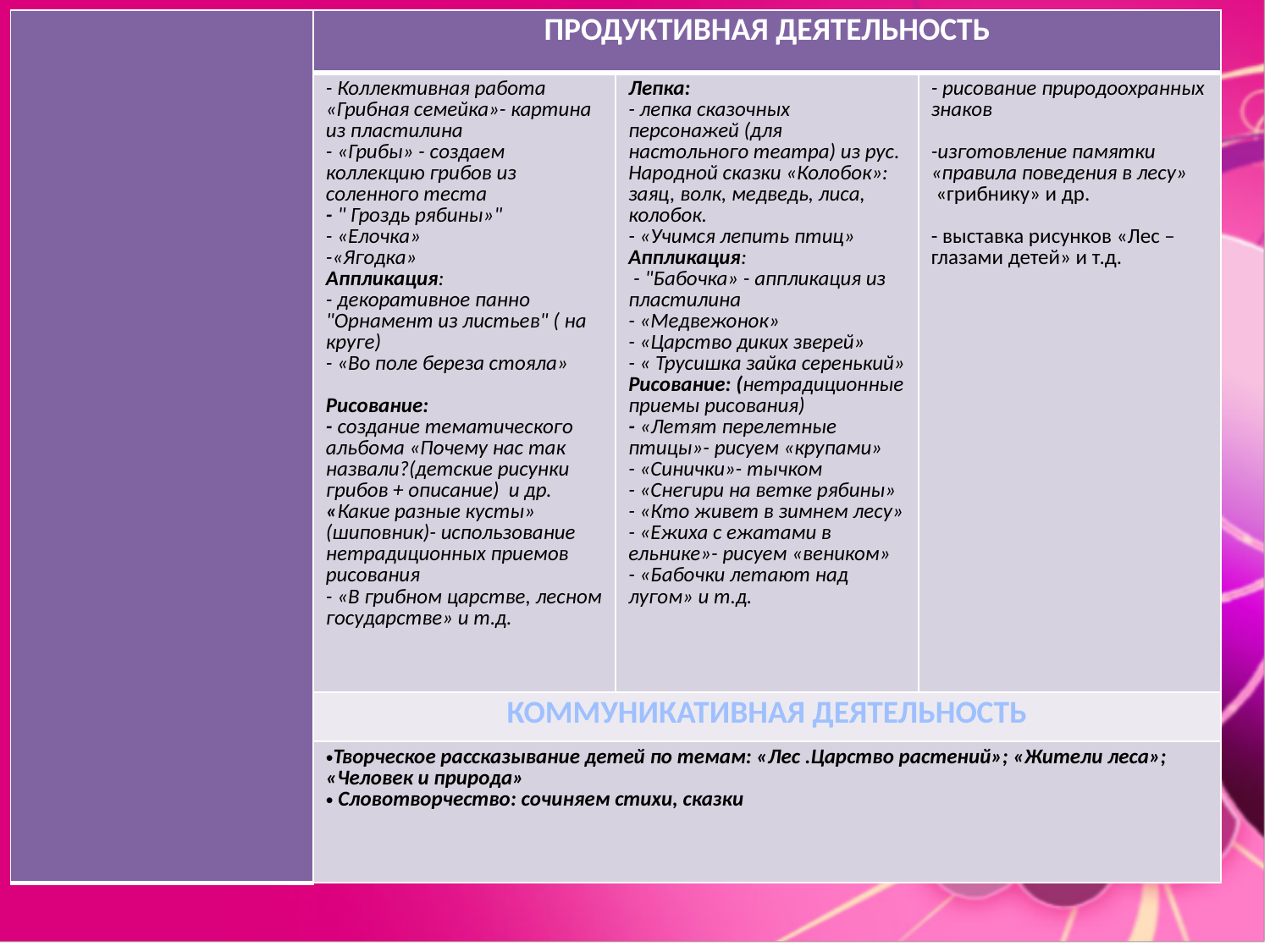

|  | ПРОДУКТИВНАЯ ДЕЯТЕЛЬНОСТЬ |  |  |
| --- | --- | --- | --- |
|  | - Коллективная работа «Грибная семейка»- картина из пластилина - «Грибы» - создаем коллекцию грибов из соленного теста - " Гроздь рябины»" - «Елочка» -«Ягодка» Аппликация: - декоративное панно "Орнамент из листьев" ( на круге) - «Во поле береза стояла» Рисование: - создание тематического альбома «Почему нас так назвали?(детские рисунки грибов + описание) и др. «Какие разные кусты» (шиповник)- использование нетрадиционных приемов рисования - «В грибном царстве, лесном государстве» и т.д. | Лепка: - лепка сказочных персонажей (для настольного театра) из рус. Народной сказки «Колобок»: заяц, волк, медведь, лиса, колобок. - «Учимся лепить птиц» Аппликация: - "Бабочка» - аппликация из пластилина - «Медвежонок» - «Царство диких зверей» - « Трусишка зайка серенький» Рисование: (нетрадиционные приемы рисования) - «Летят перелетные птицы»- рисуем «крупами» - «Синички»- тычком - «Снегири на ветке рябины» - «Кто живет в зимнем лесу» - «Ежиха с ежатами в ельнике»- рисуем «веником» - «Бабочки летают над лугом» и т.д. | - рисование природоохранных знаков   -изготовление памятки «правила поведения в лесу» «грибнику» и др. - выставка рисунков «Лес – глазами детей» и т.д. |
|  | КОММУНИКАТИВНАЯ ДЕЯТЕЛЬНОСТЬ |  |  |
|  | Творческое рассказывание детей по темам: «Лес .Царство растений»; «Жители леса»; «Человек и природа»  Словотворчество: сочиняем стихи, сказки |  |  |